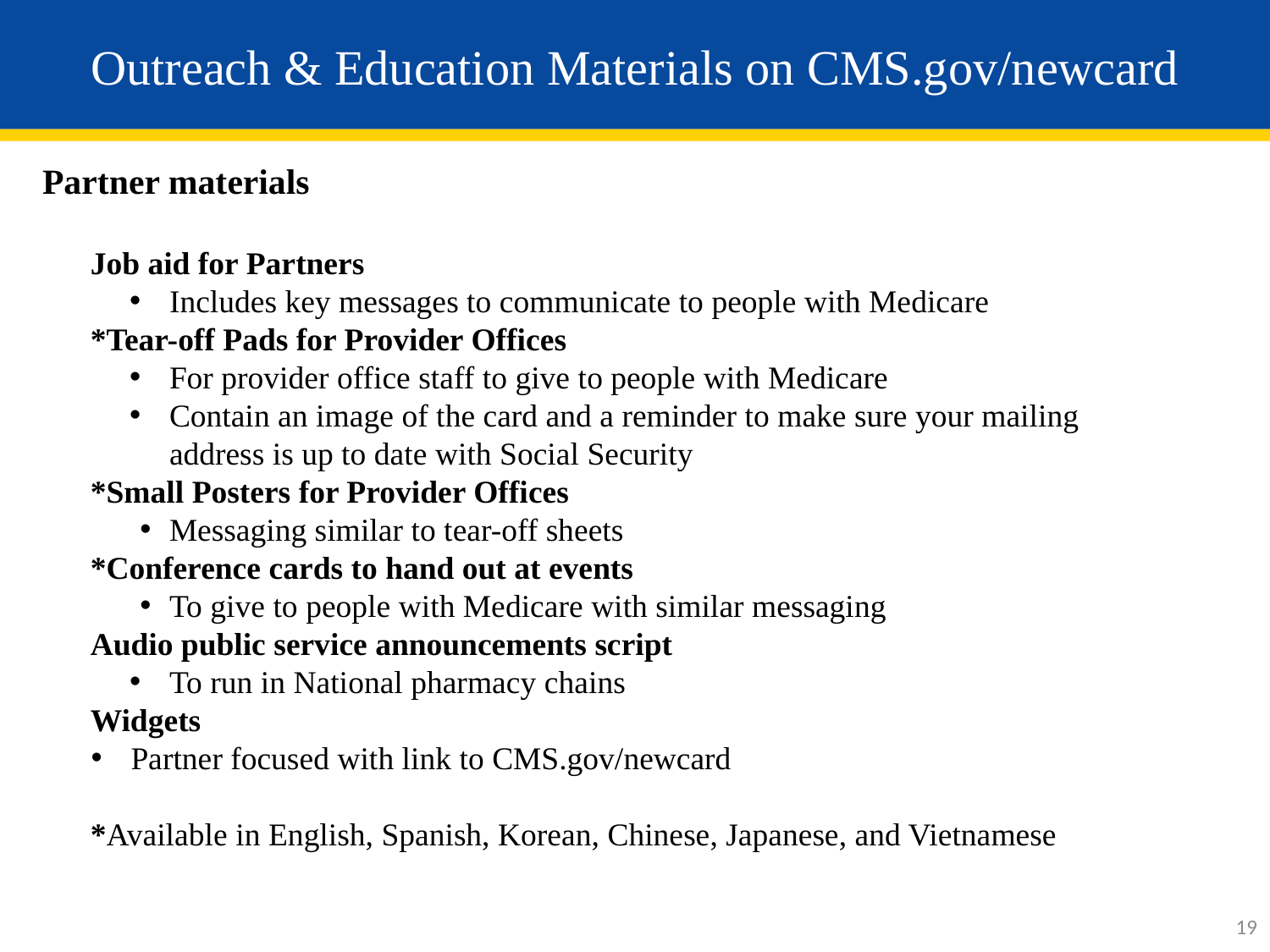

# Outreach & Education Materials on CMS.gov/newcard
Partner materials

Job aid for Partners
Includes key messages to communicate to people with Medicare
*Tear-off Pads for Provider Offices
For provider office staff to give to people with Medicare
Contain an image of the card and a reminder to make sure your mailing address is up to date with Social Security
*Small Posters for Provider Offices
Messaging similar to tear-off sheets
*Conference cards to hand out at events
To give to people with Medicare with similar messaging
Audio public service announcements script
To run in National pharmacy chains
Widgets
Partner focused with link to CMS.gov/newcard

*Available in English, Spanish, Korean, Chinese, Japanese, and Vietnamese

19